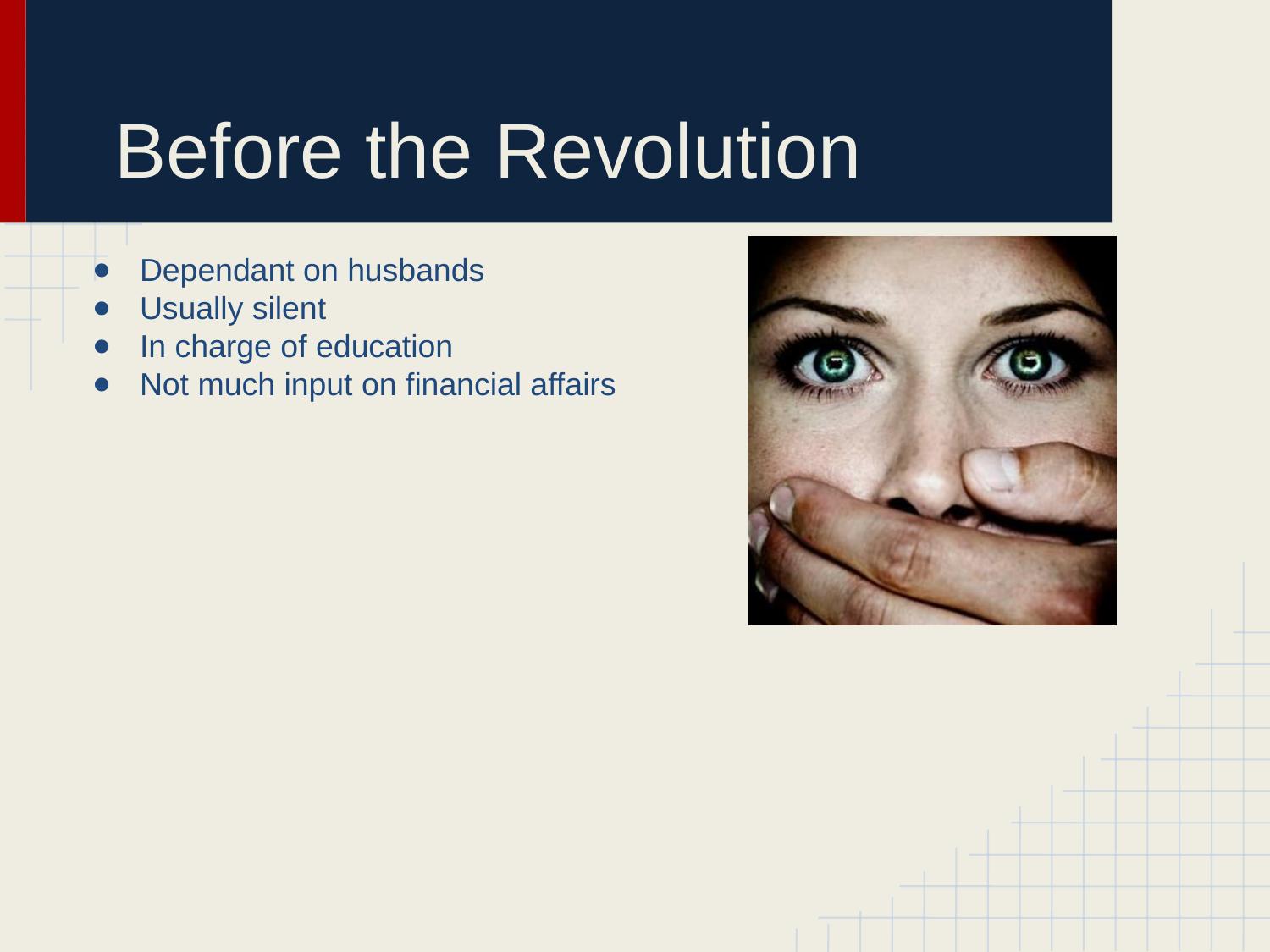

# Before the Revolution
Dependant on husbands
Usually silent
In charge of education
Not much input on financial affairs